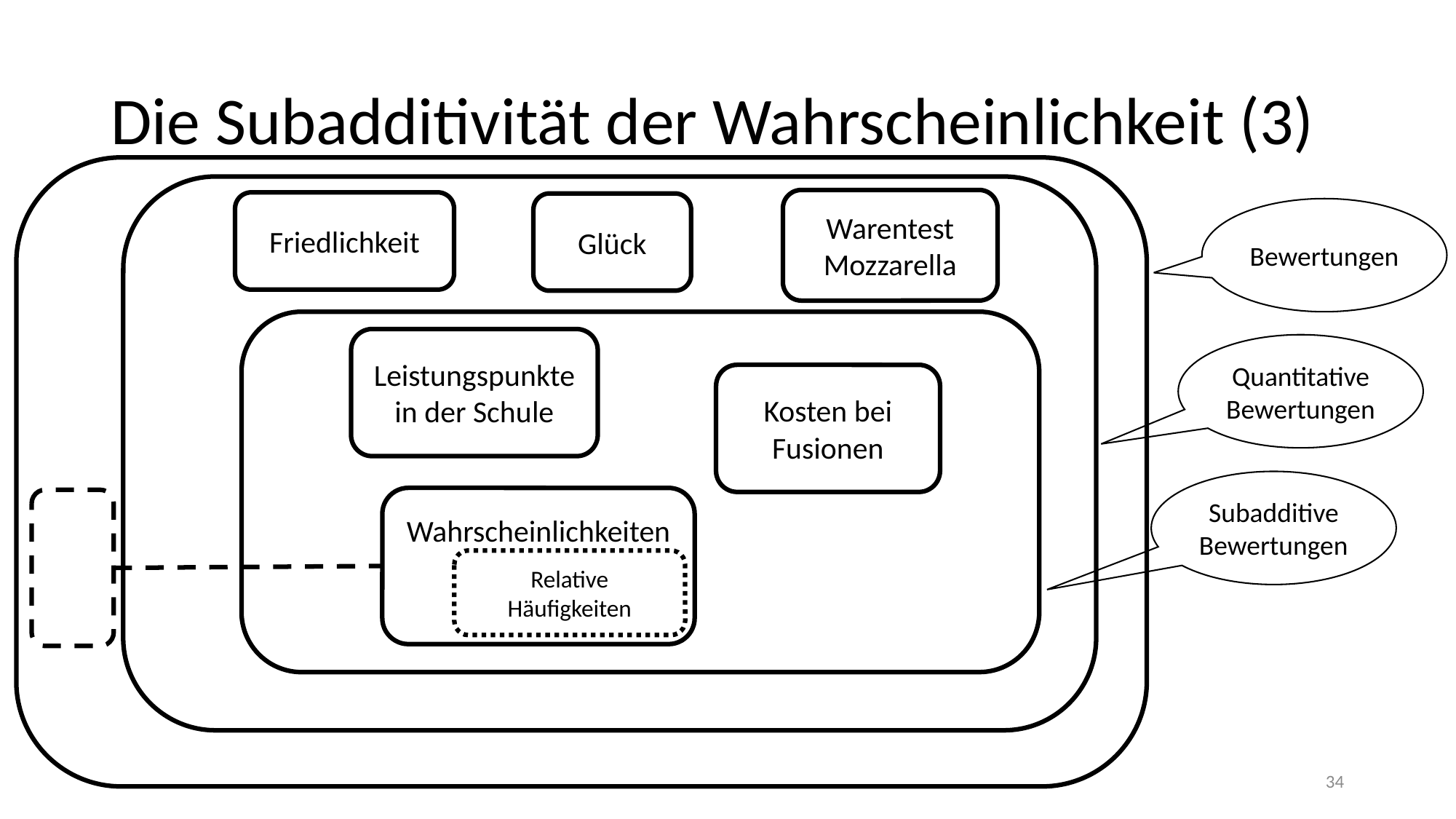

# Die Subadditivität der Wahrscheinlichkeit (3)

Warentest Mozzarella
Friedlichkeit
Glück
Bewertungen
X

Leistungspunkte in der Schule
Quantitative Bewertungen
Kosten bei Fusionen
Subadditive Bewertungen
Wahrscheinlichkeiten

Relative Häufigkeiten
34